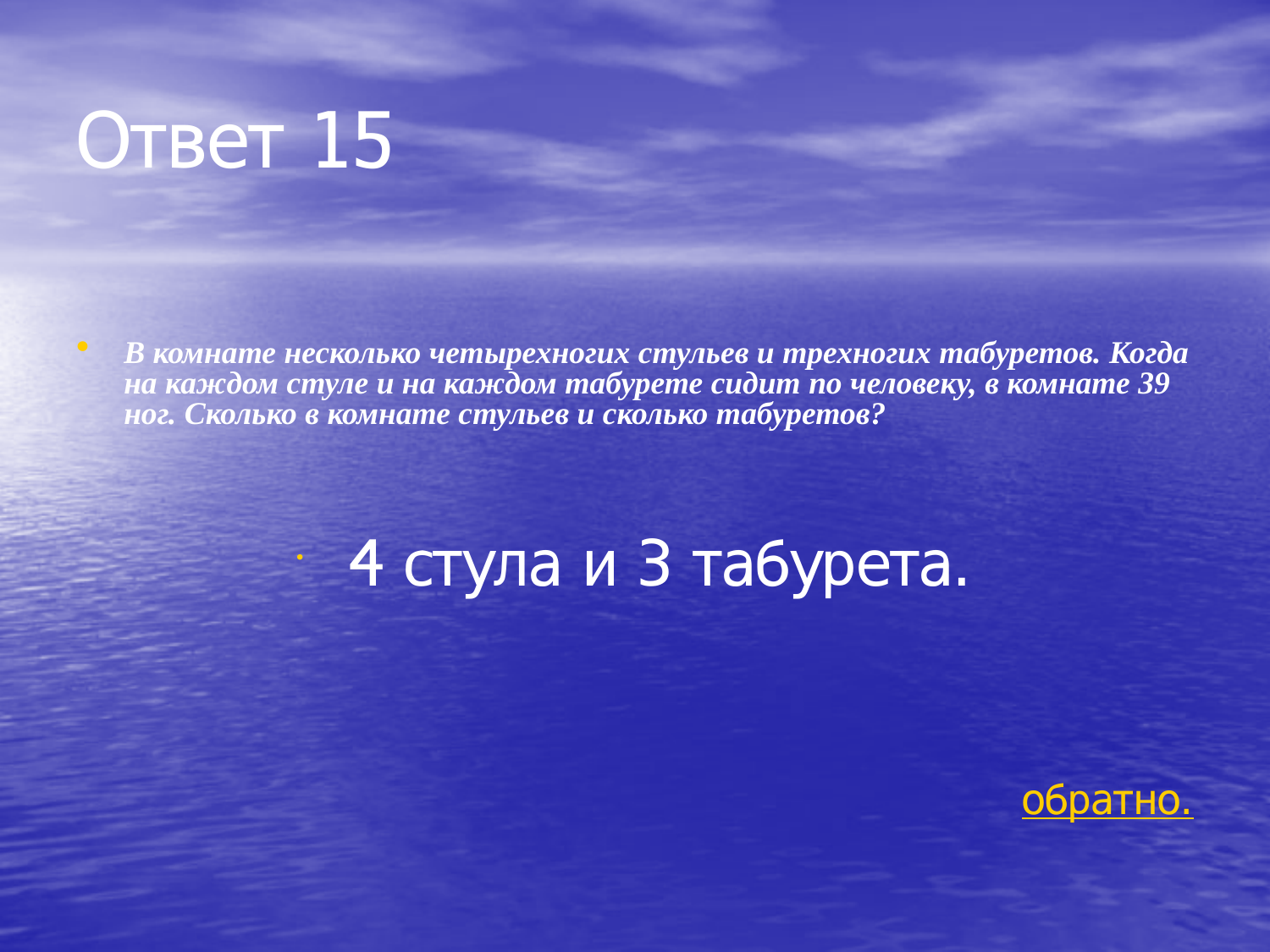

# Ответ 15

В комнате несколько четырехногих стульев и трехногих табуретов. Когда на каждом стуле и на каждом табурете сидит по человеку, в комнате 39 ног. Сколько в комнате стульев и сколько табуретов?

 4 стула и 3 табурета.

обратно.